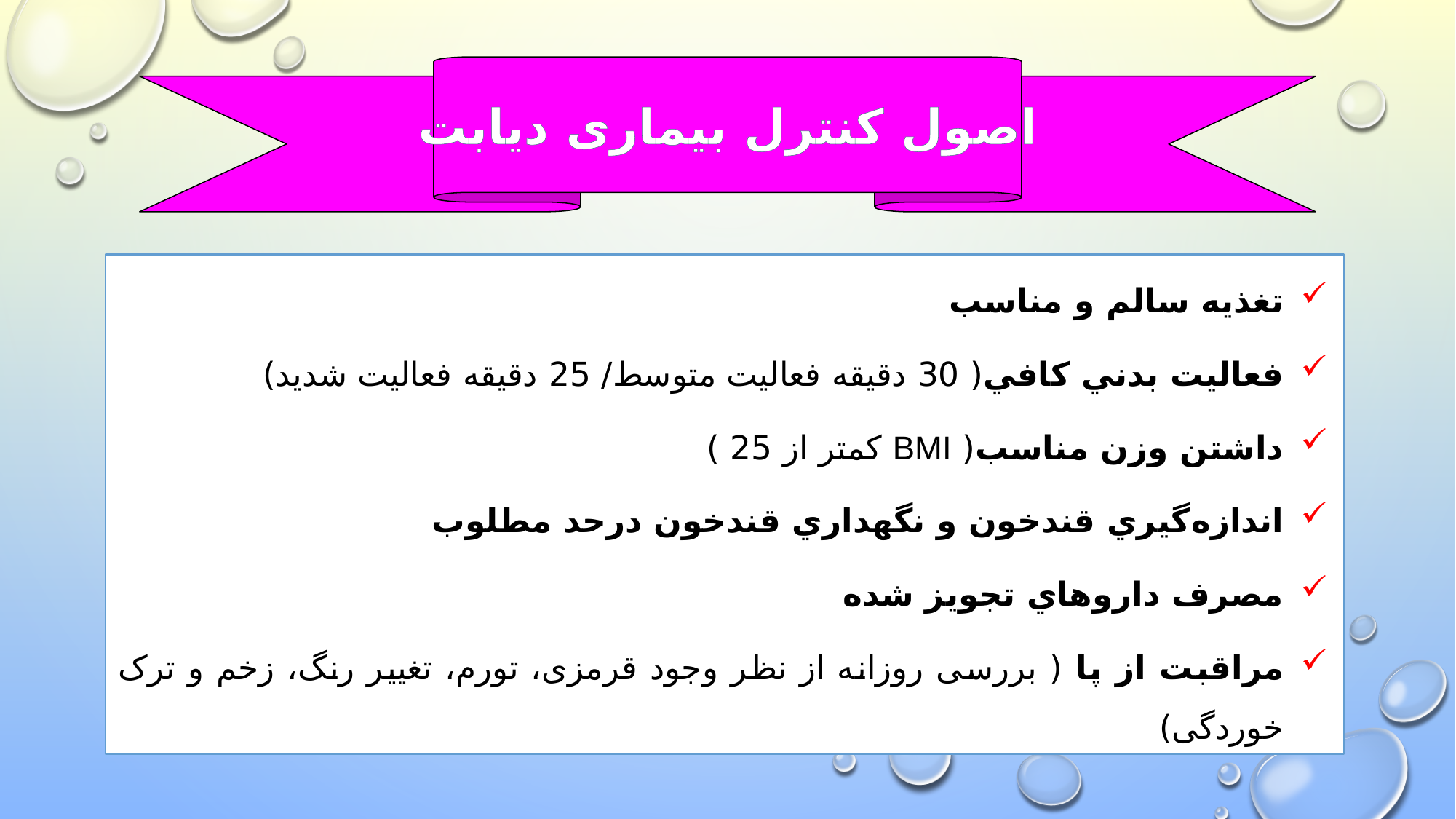

اصول کنترل بیماری دیابت
تغذيه سالم و مناسب
فعاليت بدني كافي( 30 دقیقه فعالیت متوسط/ 25 دقیقه فعالیت شدید)
داشتن وزن مناسب( BMI کمتر از 25 )
اندازه‌گيري قندخون و نگهداري قندخون درحد مطلوب
مصرف داروهاي تجويز شده
مراقبت از پا ( بررسی روزانه از نظر وجود قرمزی، تورم، تغییر رنگ، زخم و ترک خوردگی)